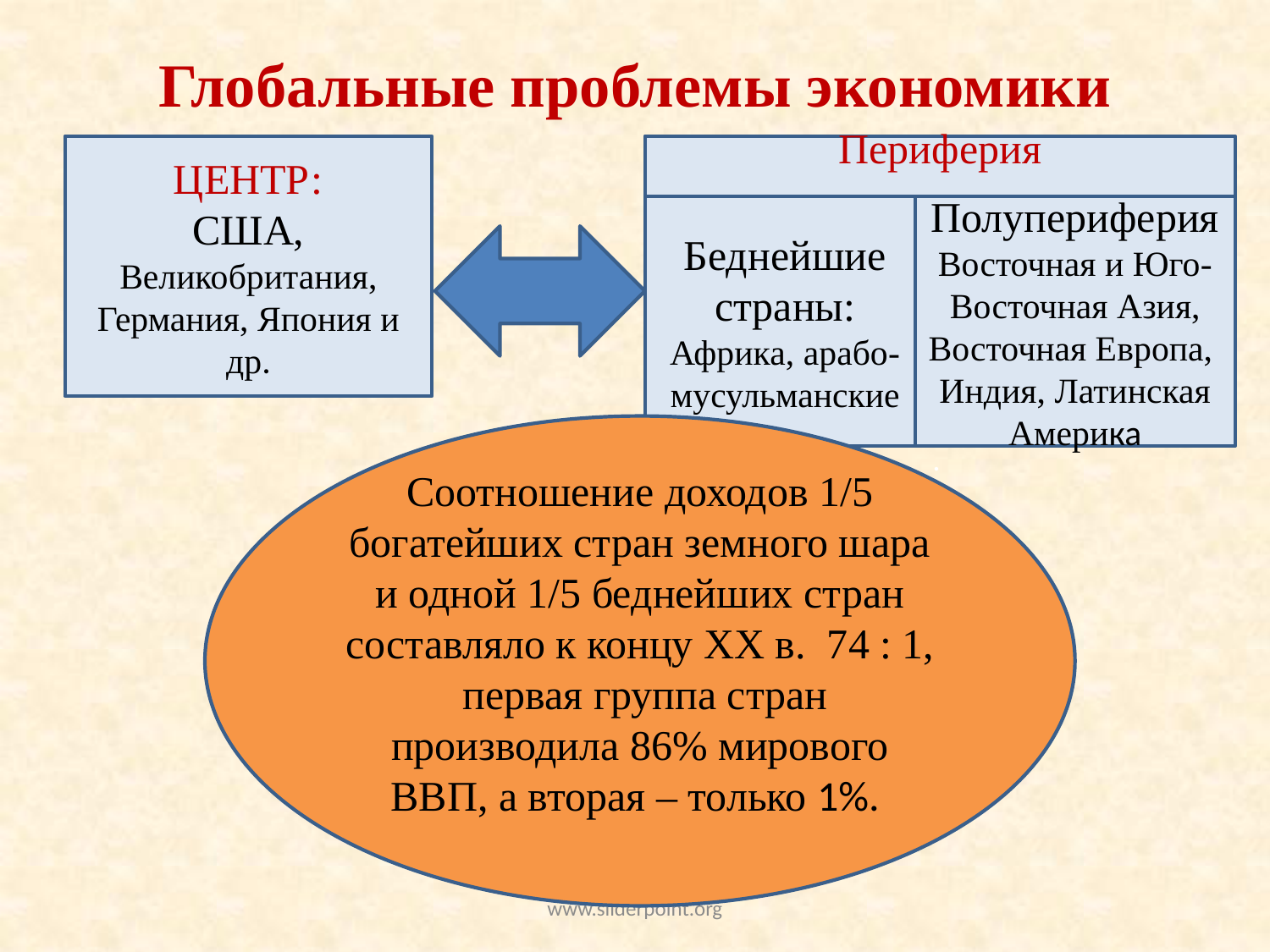

# Глобальные проблемы экономики
ЦЕНТР:
США, Великобритания, Германия, Япония и др.
противоречие между Центром и Периферией

Периферия

.

Беднейшие страны:
Африка, арабо-мусульманские
Полупериферия
Восточная и Юго-Восточная Азия, Восточная Европа,  Индия, Латинская Америка

Соотношение доходов 1/5 богатейших стран земного шара и одной 1/5 беднейших стран составляло к концу XX в.  74 : 1,  первая группа стран производила 86% мирового ВВП, а вторая – только 1%.

www.sliderpoint.org